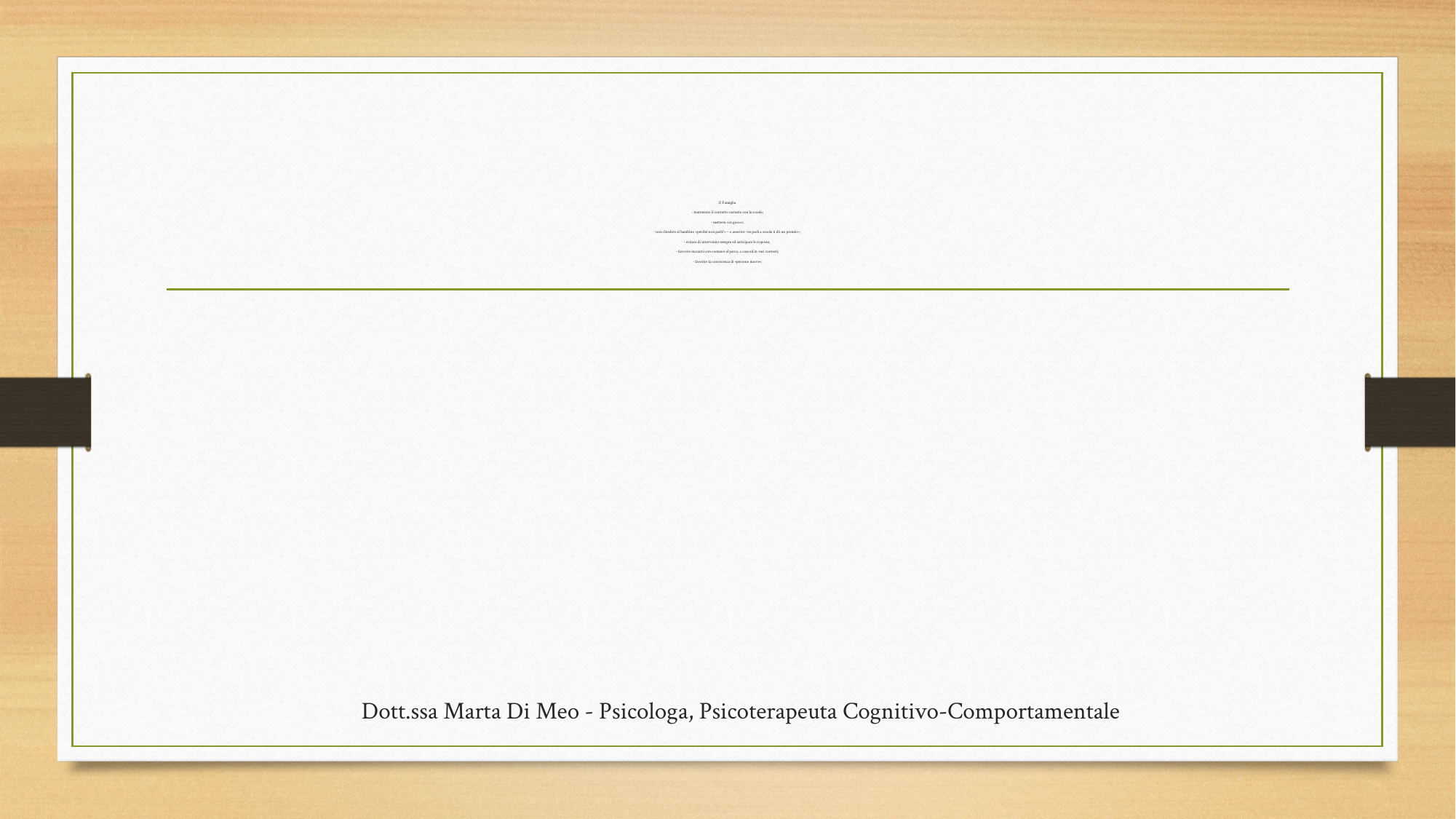

# 2) Famiglia - mantenere il contatto costante con la scuola; - mettersi «in gioco»; - non chiedere al bambino «perché non parli?» – o asserire: «se parli a scuola ti dò un premio»; - evitare di intervenire sempre ed anticipare le risposte; - favorire incontri con coetanei al parco, a casa ed in vari contesti; - favorire la conoscenza di «persone nuove»;

Dott.ssa Marta Di Meo - Psicologa, Psicoterapeuta Cognitivo-Comportamentale